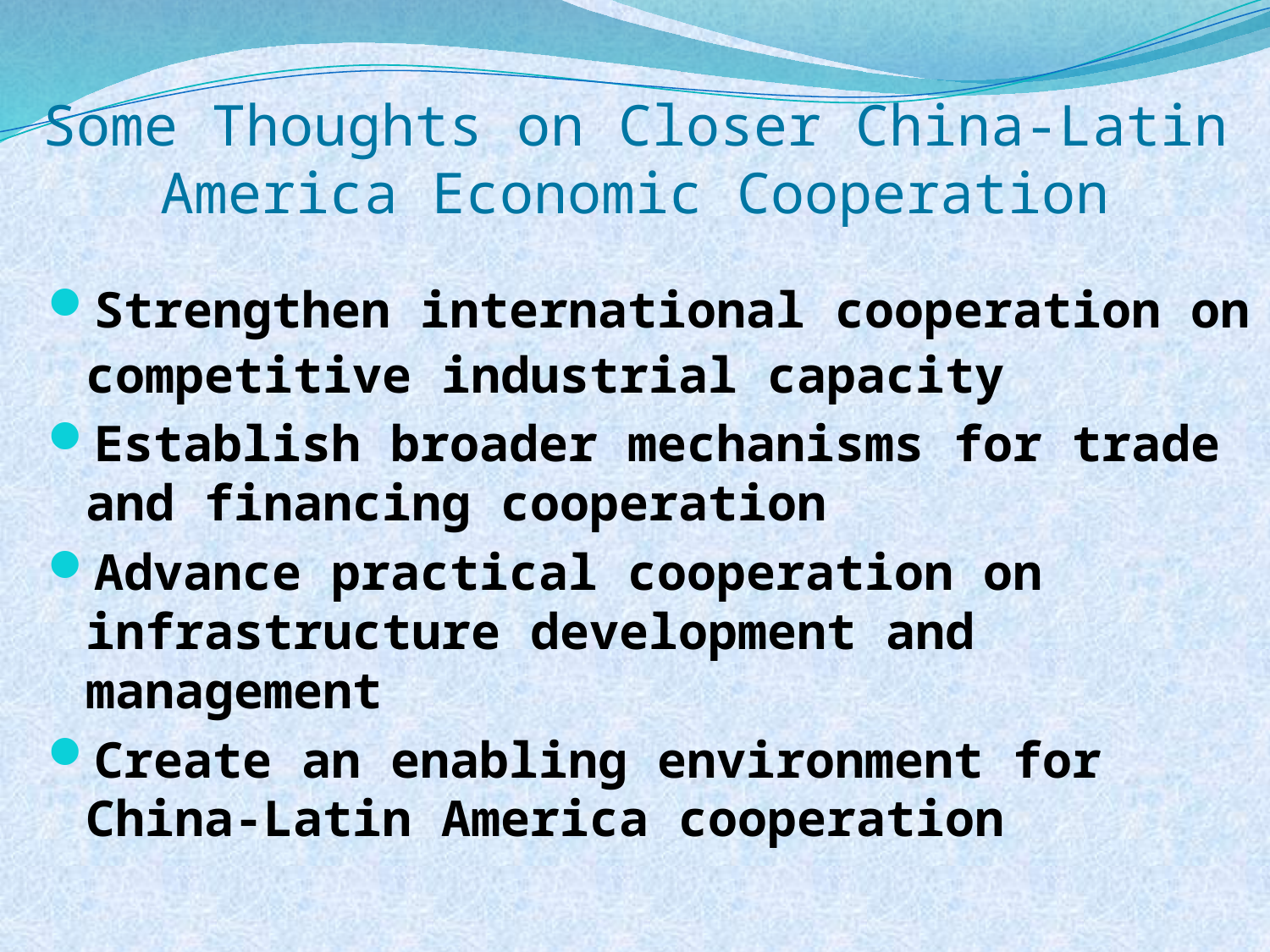

# Some Thoughts on Closer China-Latin America Economic Cooperation
Strengthen international cooperation on competitive industrial capacity
Establish broader mechanisms for trade and financing cooperation
Advance practical cooperation on infrastructure development and management
Create an enabling environment for China-Latin America cooperation